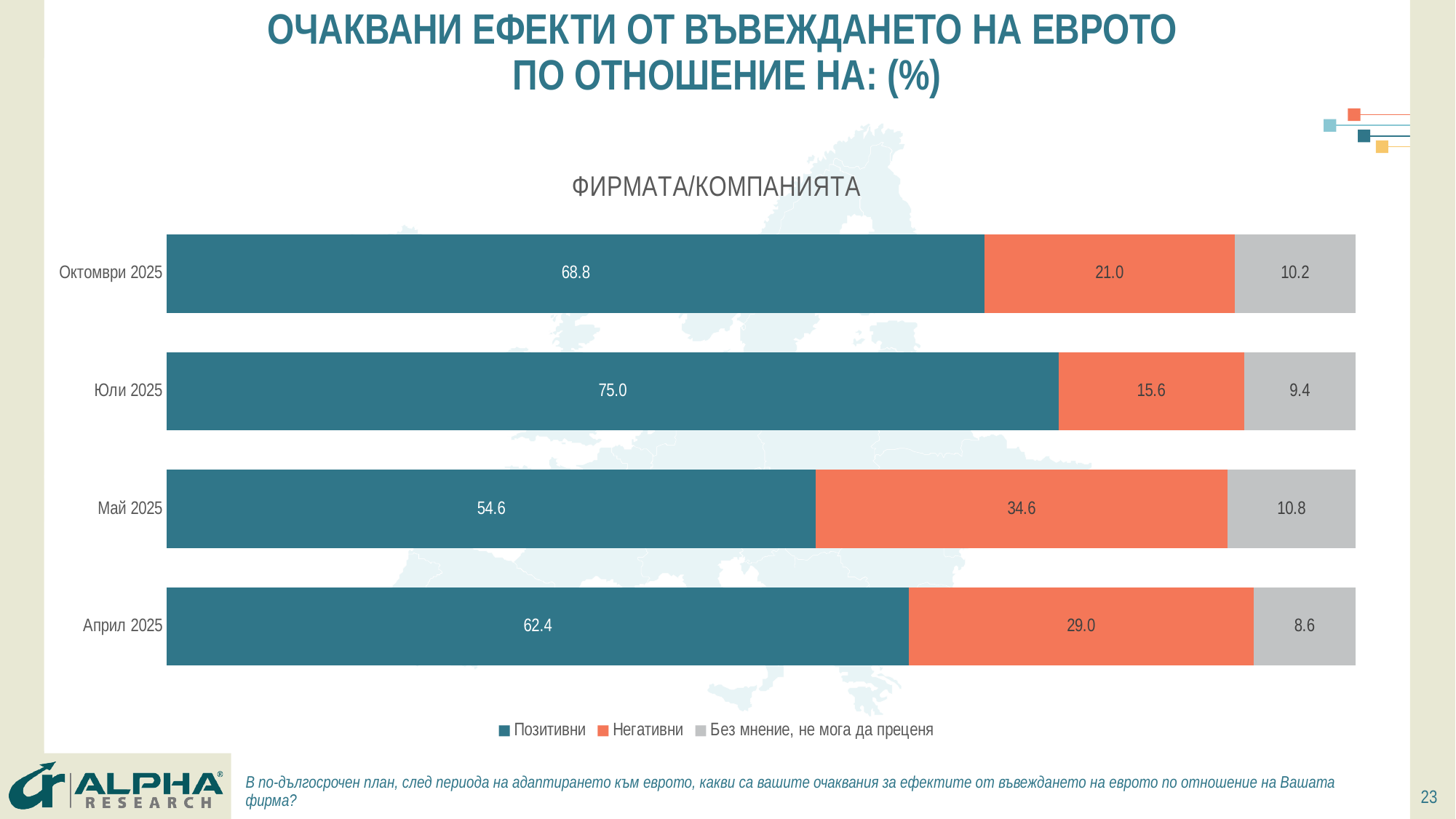

# ОЧАКВАНИ ЕФЕКТИ ОТ ВЪВЕЖДАНЕТО НА ЕВРОТО ПО ОТНОШЕНИЕ НА: (%)

### Chart: ФИРМАТА/КОМПАНИЯТА

| Category | Позитивни | Негативни | Без мнение, не мога да преценя |
|---|---|---|---|
| Април 2025 | 62.4 | 29.0 | 8.6 |
| Май 2025 | 54.6 | 34.6 | 10.8 |
| Юли 2025 | 75.0 | 15.6 | 9.4 |
| Октомври 2025 | 68.8 | 21.0 | 10.2 |
В по-дългосрочен план, след периода на адаптирането към еврото, какви са вашите очаквания за ефектите от въвеждането на еврото по отношение на Вашата фирма?
23